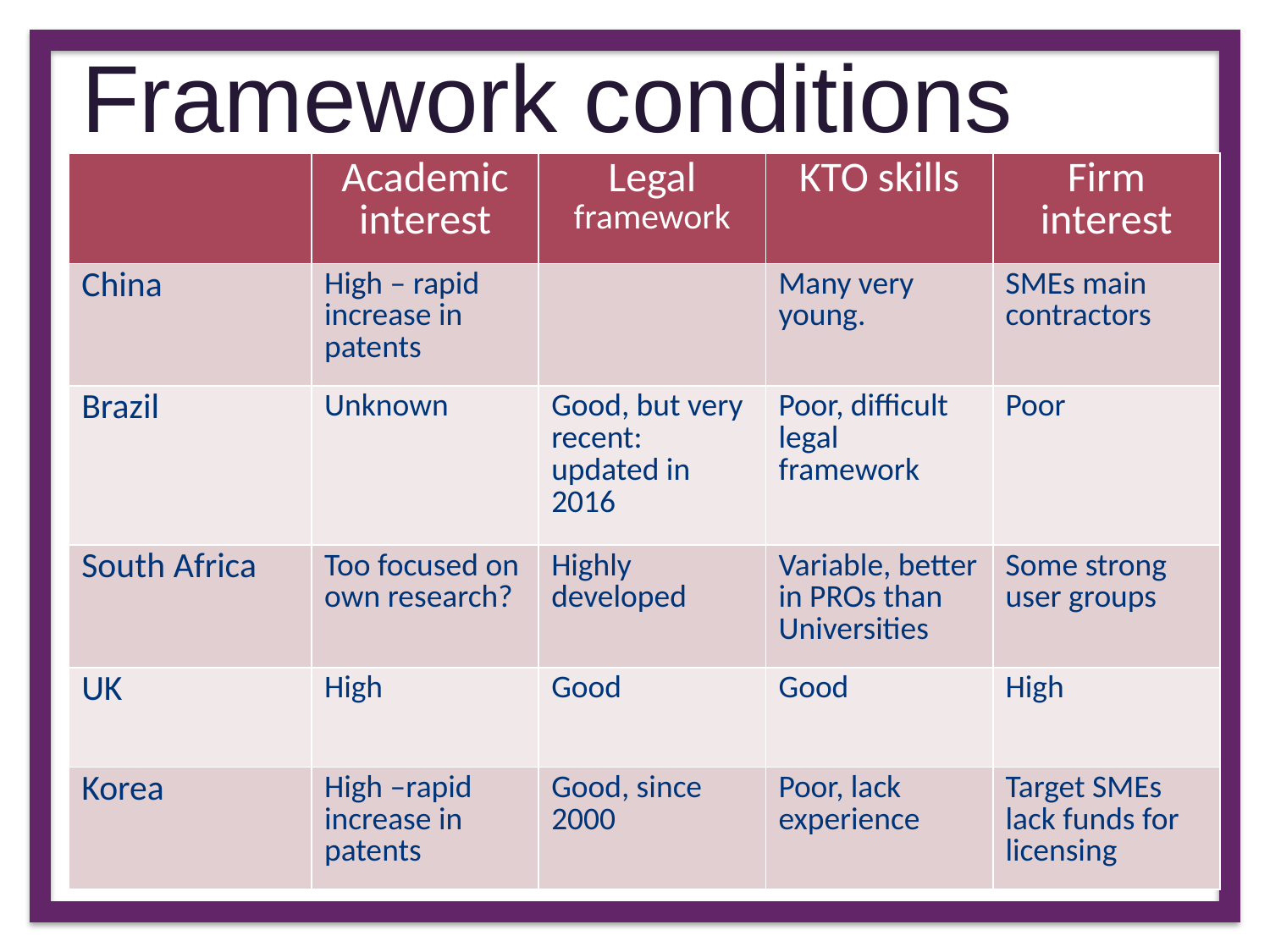

# Framework conditions
|  | Academic interest | Legal framework | KTO skills | Firm interest |
| --- | --- | --- | --- | --- |
| China | High – rapid increase in patents |  | Many very young. | SMEs main contractors |
| Brazil | Unknown | Good, but very recent: updated in 2016 | Poor, difficult legal framework | Poor |
| South Africa | Too focused on own research? | Highly developed | Variable, better in PROs than Universities | Some strong user groups |
| UK | High | Good | Good | High |
| Korea | High –rapid increase in patents | Good, since 2000 | Poor, lack experience | Target SMEs lack funds for licensing |